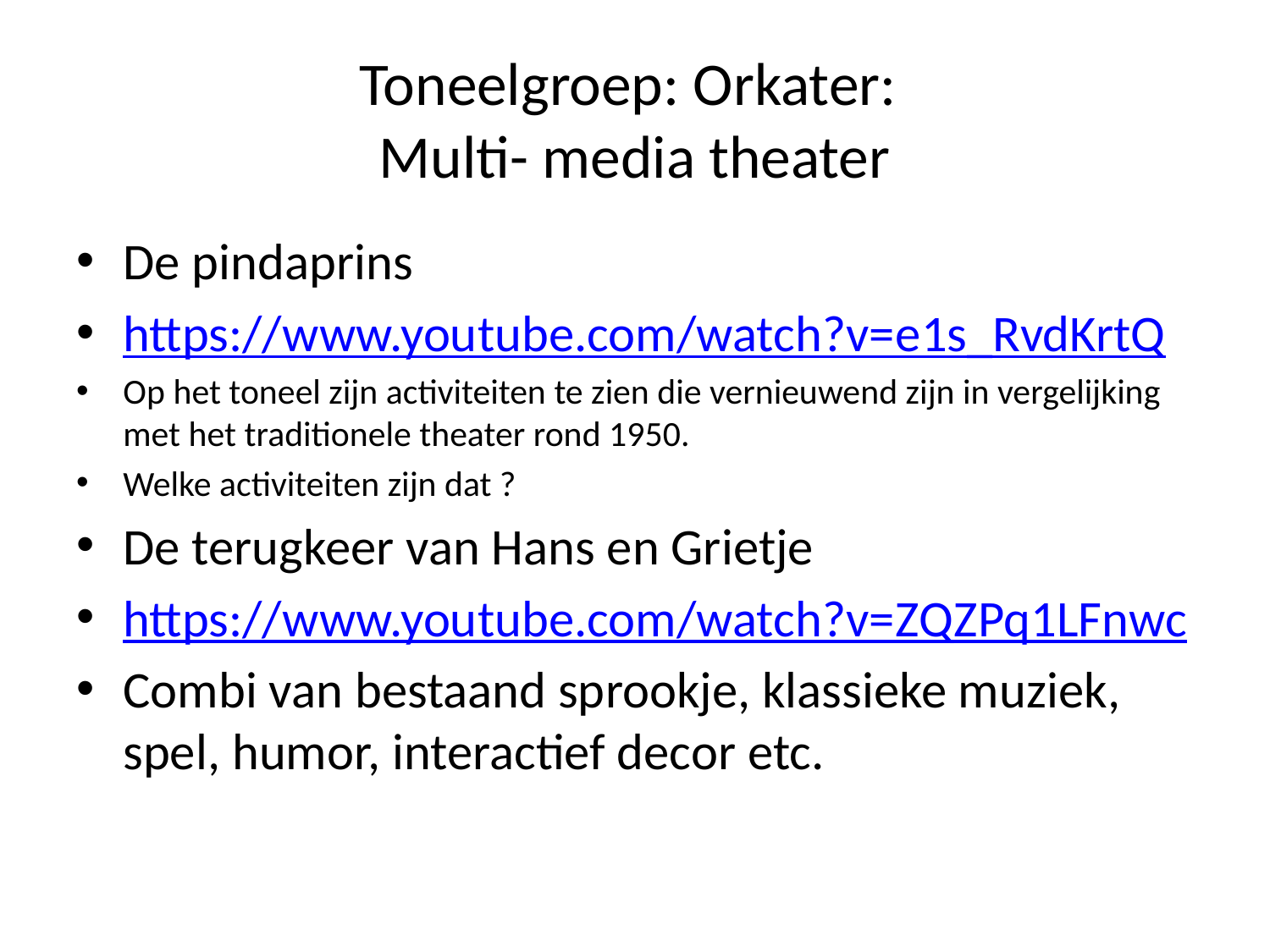

# Toneelgroep: Orkater: Multi- media theater
De pindaprins
https://www.youtube.com/watch?v=e1s_RvdKrtQ
Op het toneel zijn activiteiten te zien die vernieuwend zijn in vergelijking met het traditionele theater rond 1950.
Welke activiteiten zijn dat ?
De terugkeer van Hans en Grietje
https://www.youtube.com/watch?v=ZQZPq1LFnwc
Combi van bestaand sprookje, klassieke muziek, spel, humor, interactief decor etc.